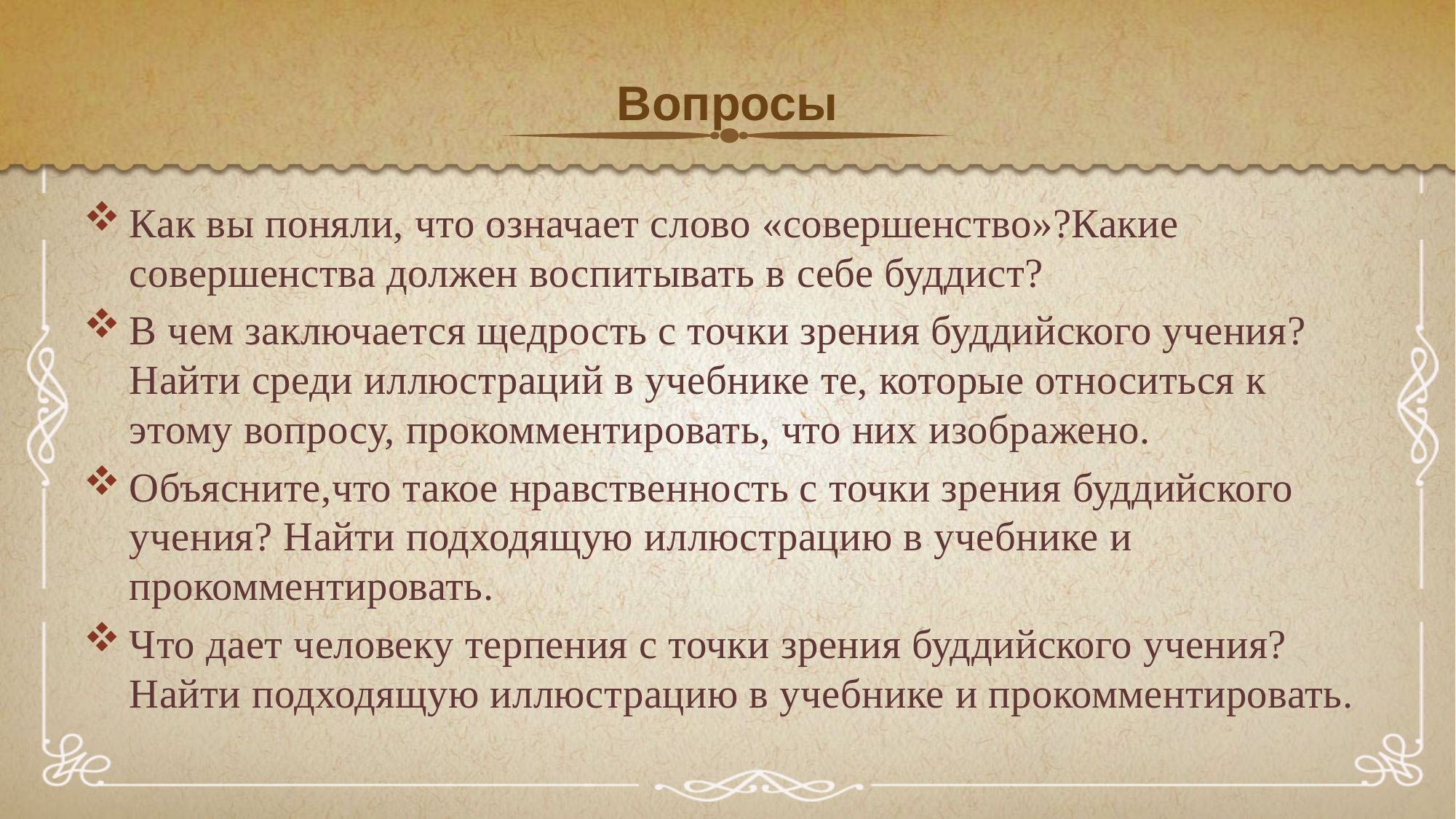

# Вопросы
Как вы поняли, что означает слово «совершенство»?Какие совершенства должен воспитывать в себе буддист?
В чем заключается щедрость с точки зрения буддийского учения?Найти среди иллюстраций в учебнике те, которые относиться к этому вопросу, прокомментировать, что них изображено.
Объясните,что такое нравственность с точки зрения буддийского учения? Найти подходящую иллюстрацию в учебнике и прокомментировать.
Что дает человеку терпения с точки зрения буддийского учения?Найти подходящую иллюстрацию в учебнике и прокомментировать.